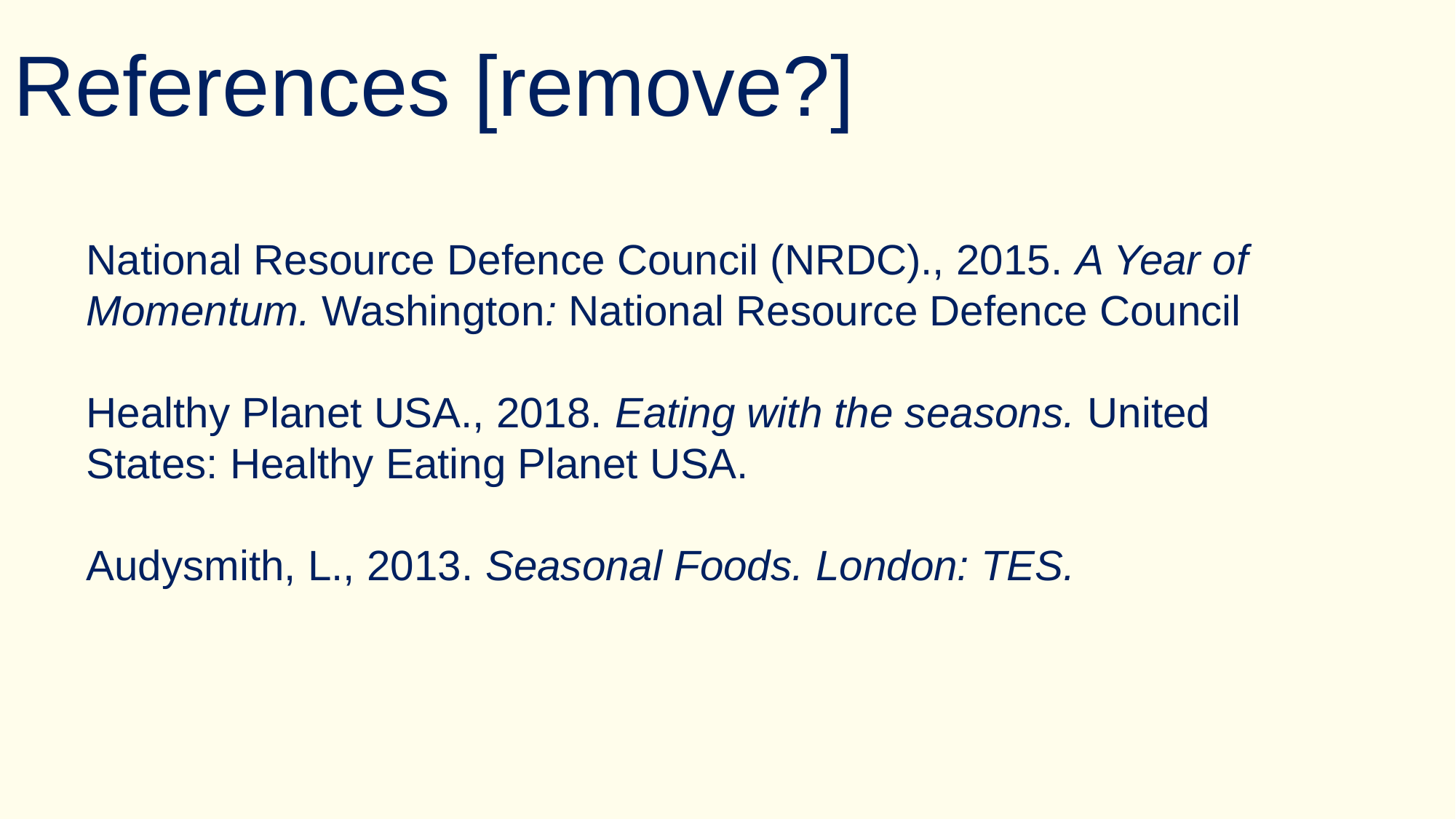

# References [remove?]
National Resource Defence Council (NRDC)., 2015. A Year of Momentum. Washington: National Resource Defence Council

Healthy Planet USA., 2018. Eating with the seasons. United States: Healthy Eating Planet USA.

Audysmith, L., 2013. Seasonal Foods. London: TES.